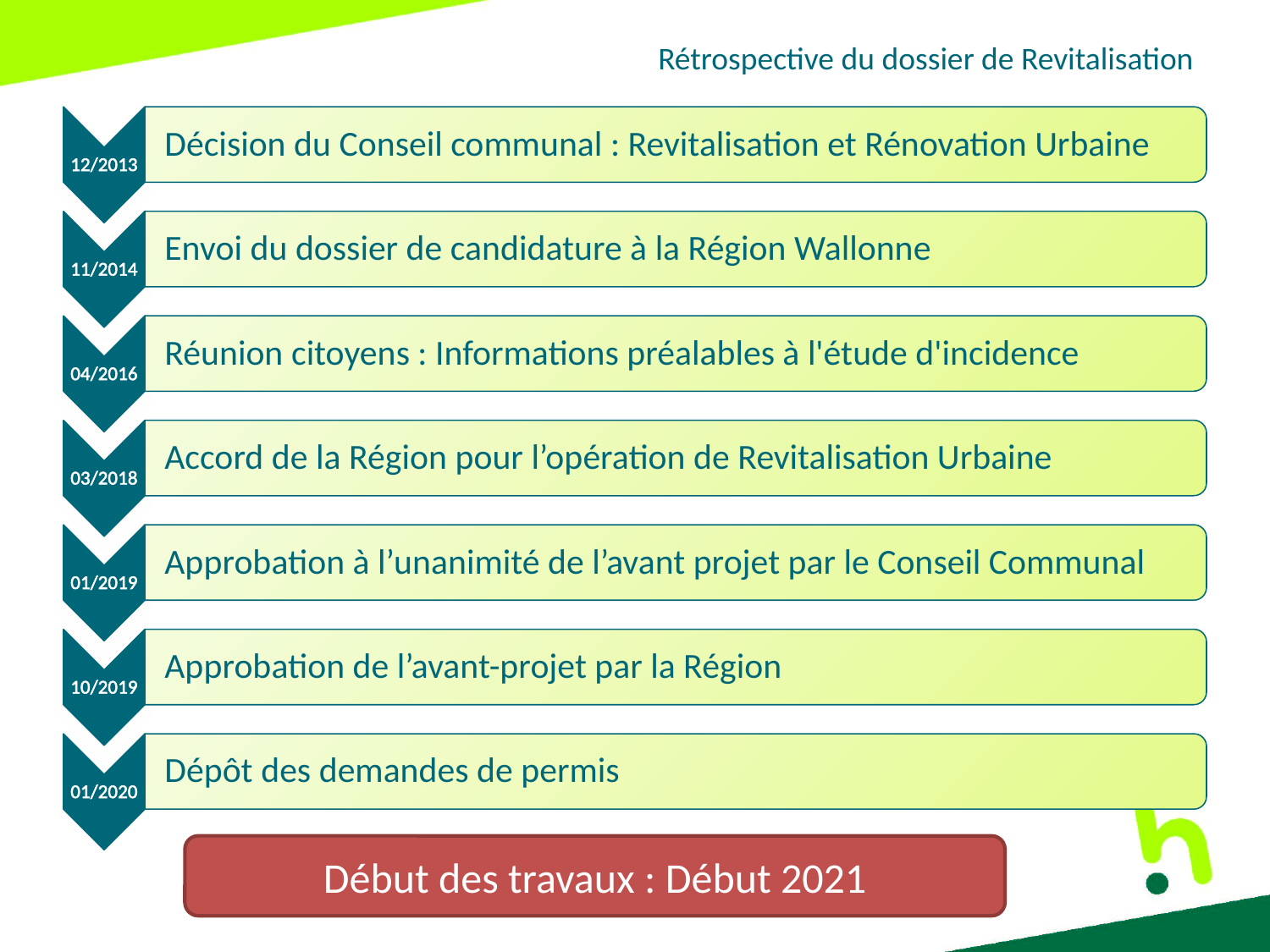

Rétrospective du dossier de Revitalisation
12/2013
Décision du Conseil communal : Revitalisation et Rénovation Urbaine
11/2014
Envoi du dossier de candidature à la Région Wallonne
04/2016
Réunion citoyens : Informations préalables à l'étude d'incidence
03/2018
Accord de la Région pour l’opération de Revitalisation Urbaine
01/2019
Approbation à l’unanimité de l’avant projet par le Conseil Communal
10/2019
Approbation de l’avant-projet par la Région
01/2020
Dépôt des demandes de permis
Début des travaux : Début 2021